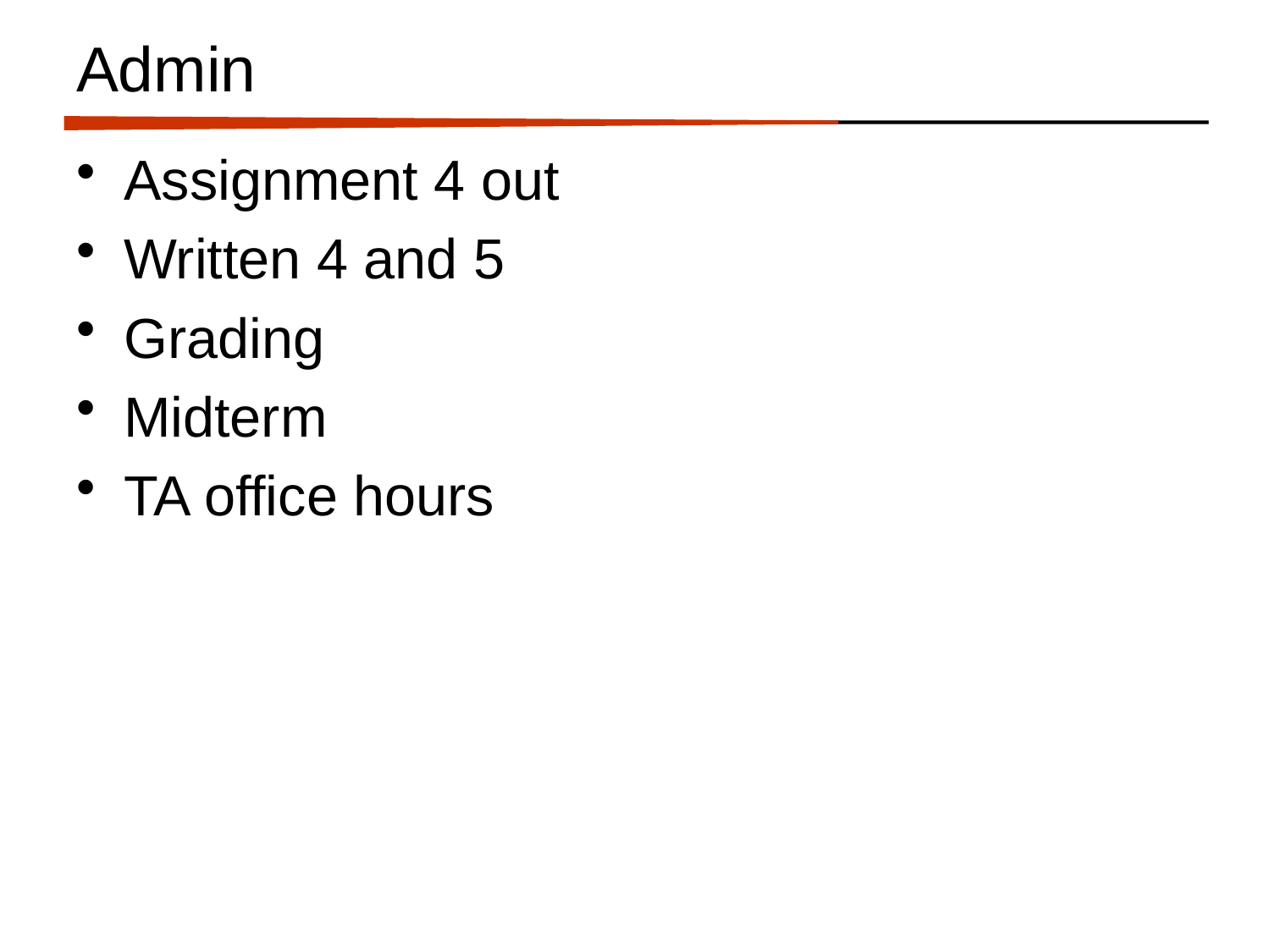

# Admin
Assignment 4 out
Written 4 and 5
Grading
Midterm
TA office hours